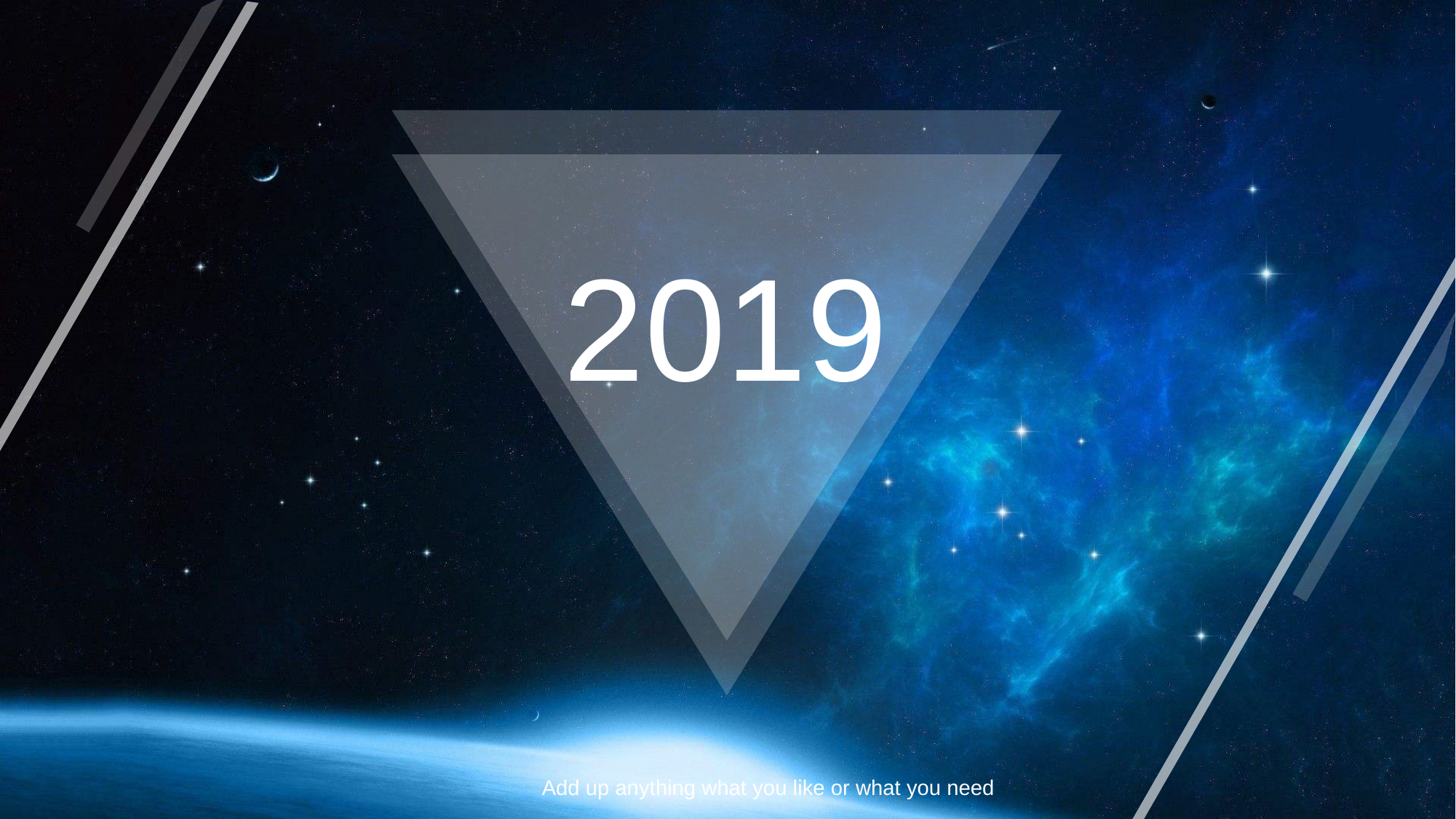

2019

Add up anything what you like or what you need